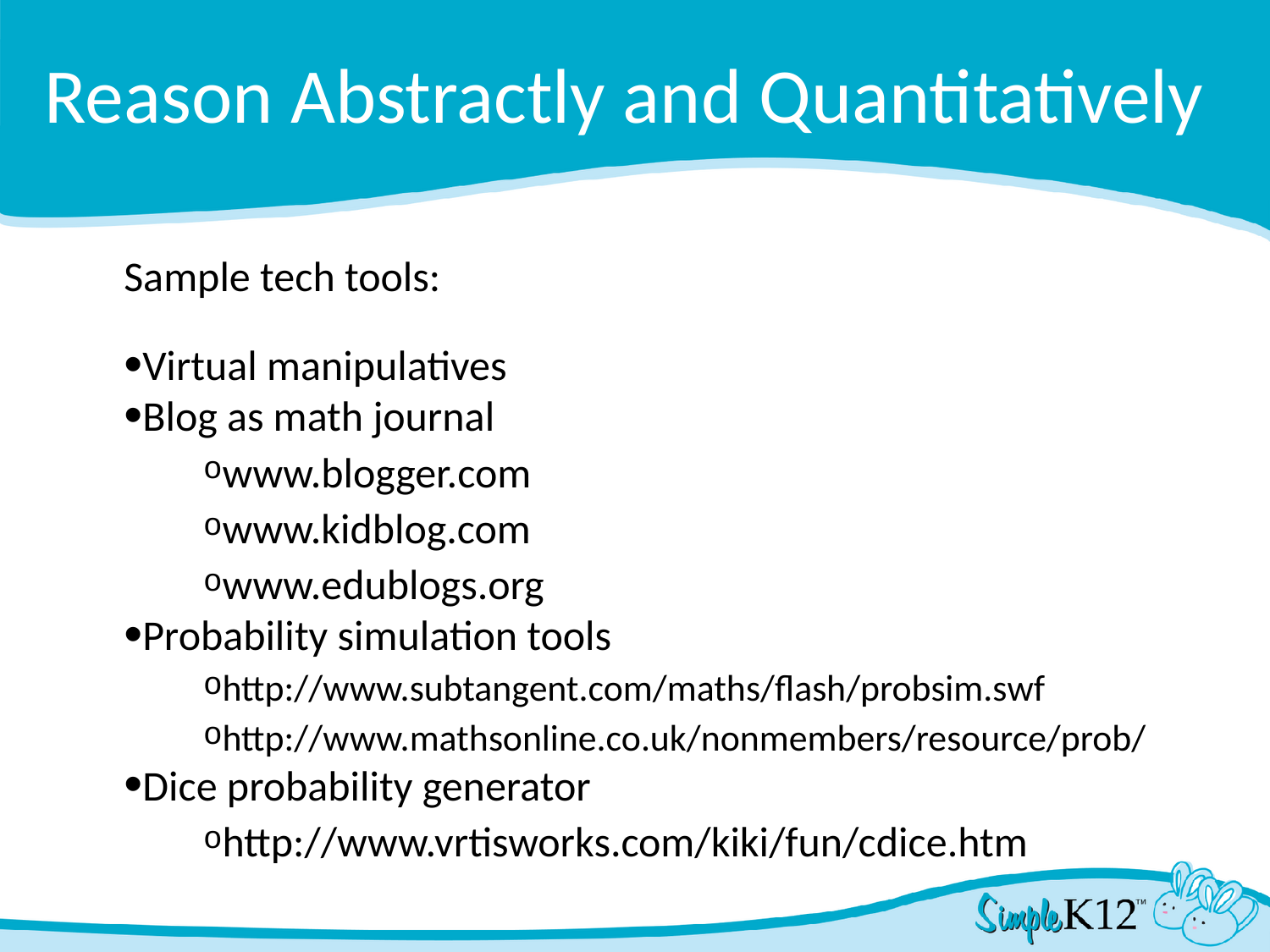

# Reason Abstractly and Quantitatively
Sample tech tools:

Virtual manipulatives
Blog as math journal
www.blogger.com
www.kidblog.com
www.edublogs.org
Probability simulation tools
http://www.subtangent.com/maths/flash/probsim.swf
http://www.mathsonline.co.uk/nonmembers/resource/prob/
Dice probability generator
http://www.vrtisworks.com/kiki/fun/cdice.htm